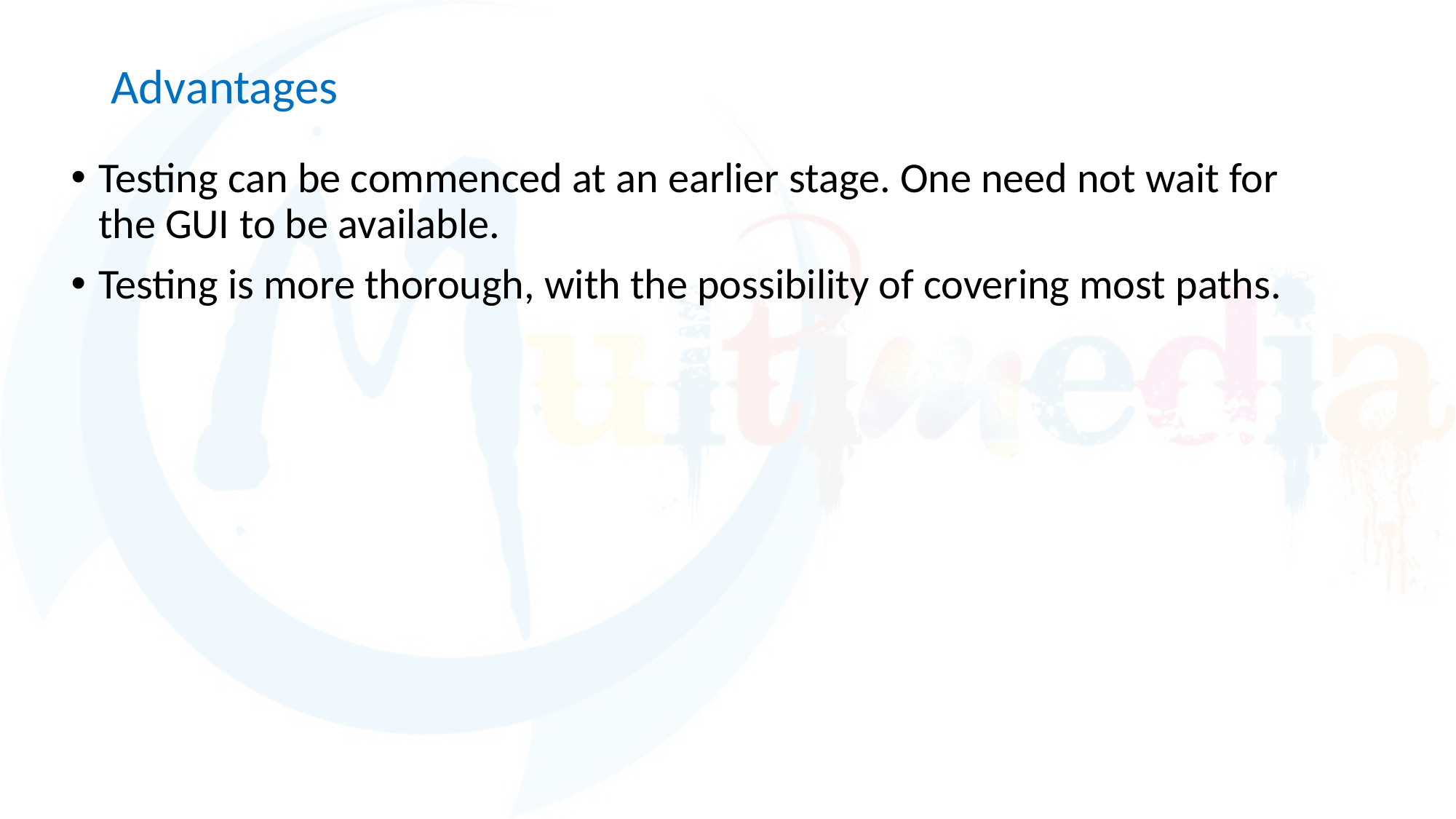

# Advantages
Testing can be commenced at an earlier stage. One need not wait for the GUI to be available.
Testing is more thorough, with the possibility of covering most paths.